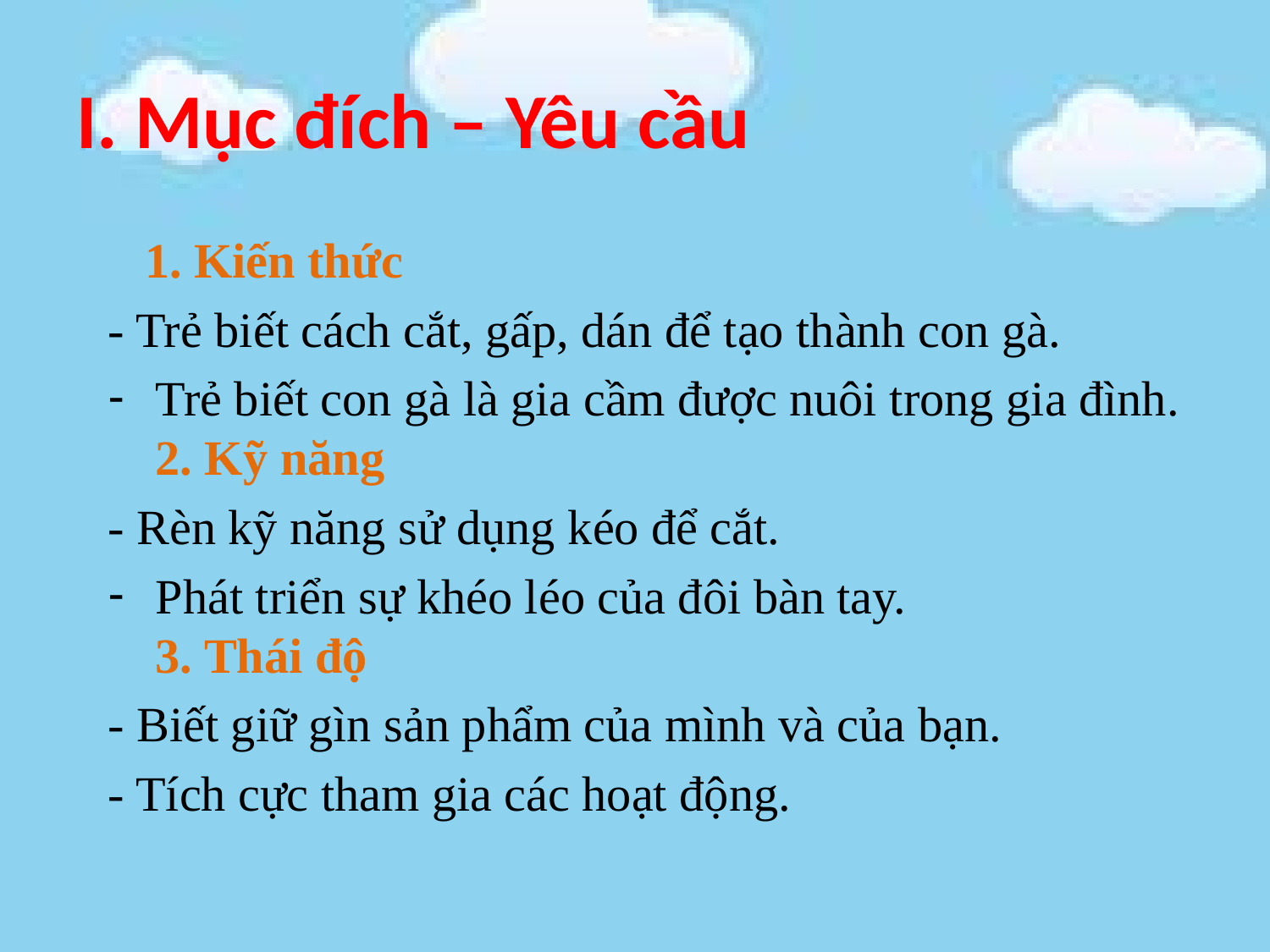

# I. Mục đích – Yêu cầu
   1. Kiến thức
- Trẻ biết cách cắt, gấp, dán để tạo thành con gà.
Trẻ biết con gà là gia cầm được nuôi trong gia đình.
2. Kỹ năng
- Rèn kỹ năng sử dụng kéo để cắt.
Phát triển sự khéo léo của đôi bàn tay.
3. Thái độ
- Biết giữ gìn sản phẩm của mình và của bạn.
- Tích cực tham gia các hoạt động.